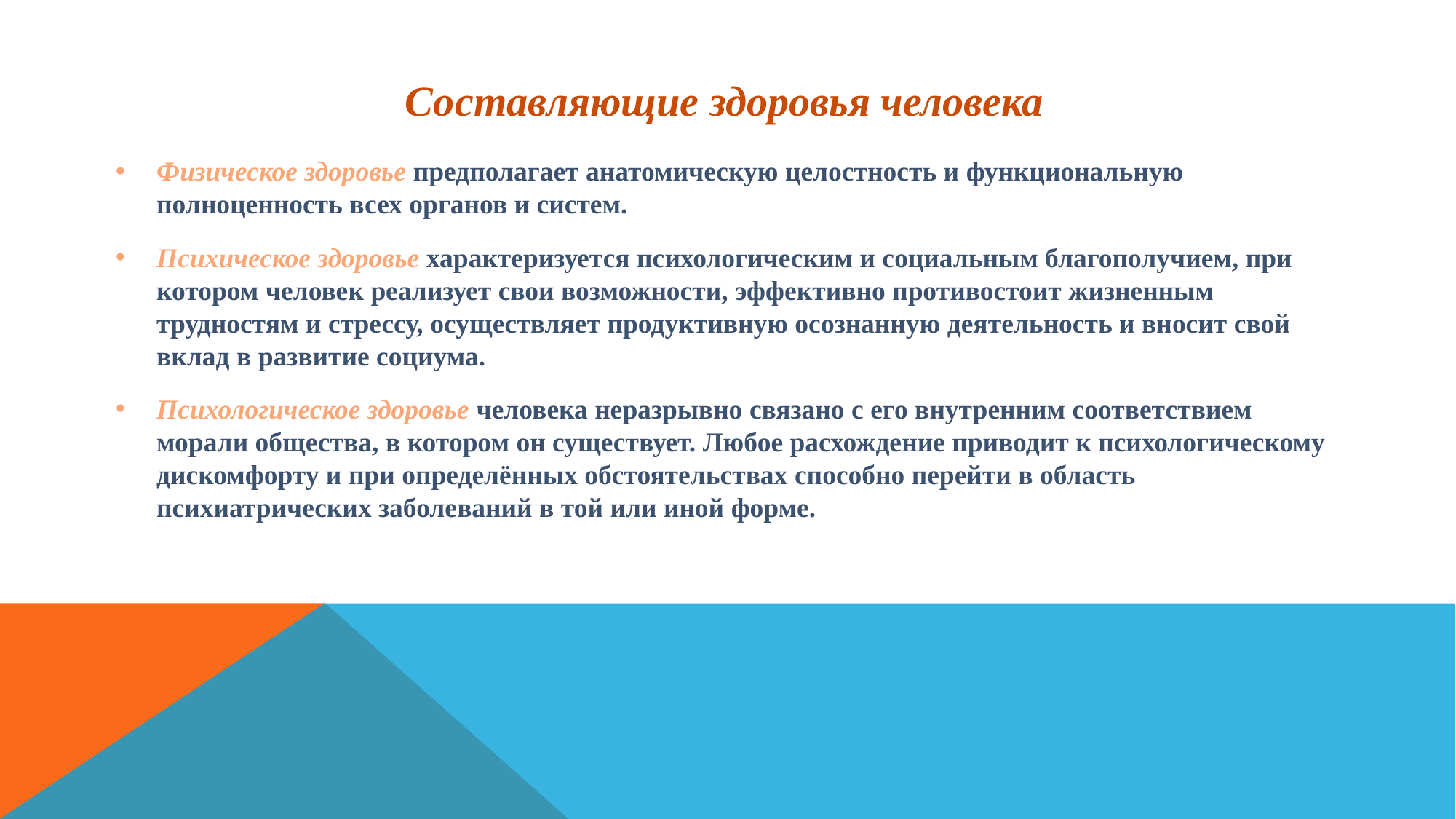

Составляющие здоровья человека

Физическое здоровье предполагает анатомическую целостность и функциональную полноценность всех органов и систем.
Психическое здоровье характеризуется психологическим и социальным благополучием, при котором человек реализует свои возможности, эффективно противостоит жизненным трудностям и стрессу, осуществляет продуктивную осознанную деятельность и вносит свой вклад в развитие социума.
Психологическое здоровье человека неразрывно связано с его внутренним соответствием морали общества, в котором он существует. Любое расхождение приводит к психологическому дискомфорту и при определённых обстоятельствах способно перейти в область психиатрических заболеваний в той или иной форме.